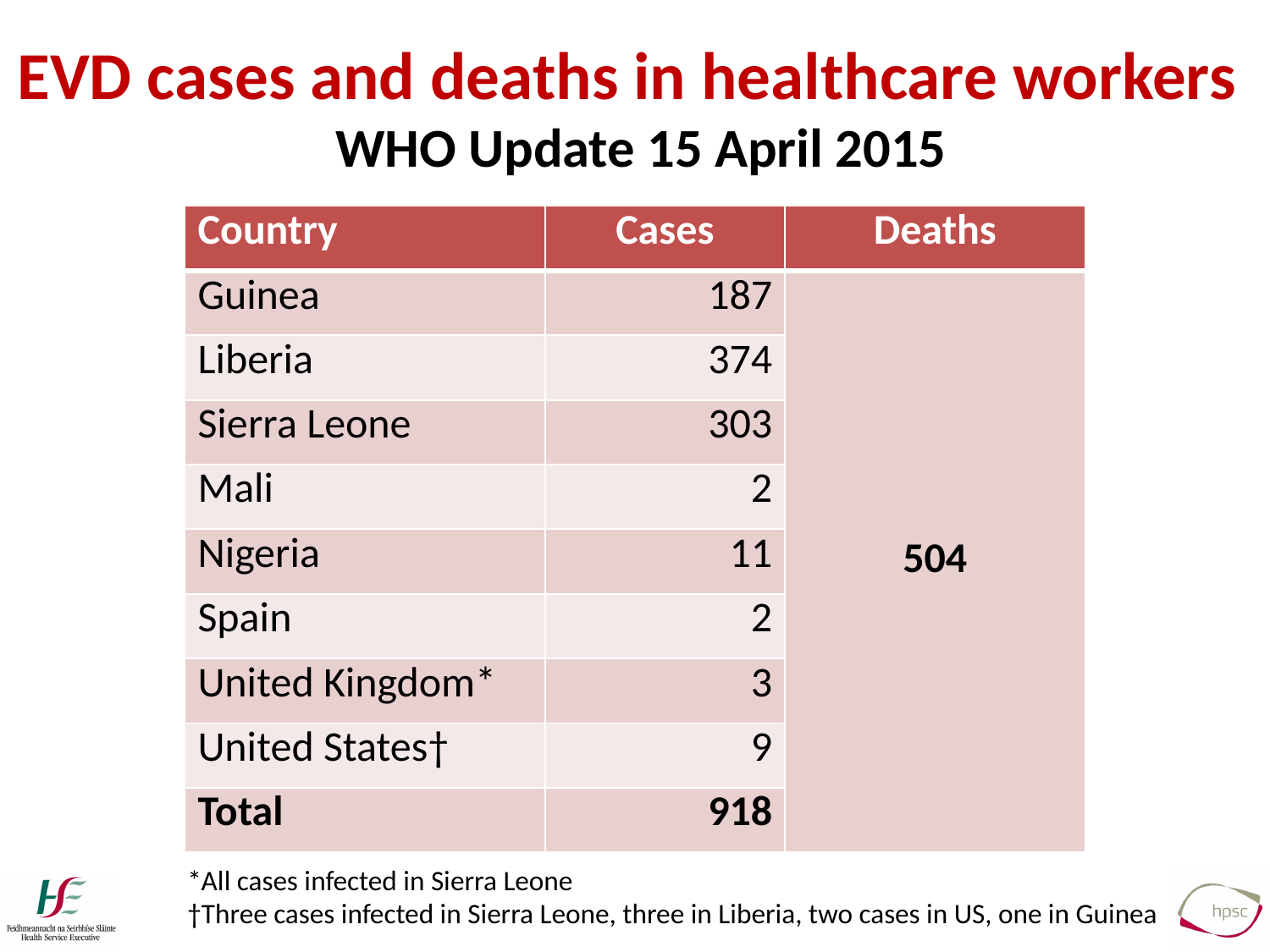

# EVD cases and deaths in healthcare workers WHO Update 15 April 2015
| Country | Cases | Deaths |
| --- | --- | --- |
| Guinea | 187 | 504 |
| Liberia | 374 |  |
| Sierra Leone | 303 |  |
| Mali | 2 |  |
| Nigeria | 11 |  |
| Spain | 2 |  |
| United Kingdom\* | 3 |  |
| United States† | 9 |  |
| Total | 918 |  |
*All cases infected in Sierra Leone
†Three cases infected in Sierra Leone, three in Liberia, two cases in US, one in Guinea